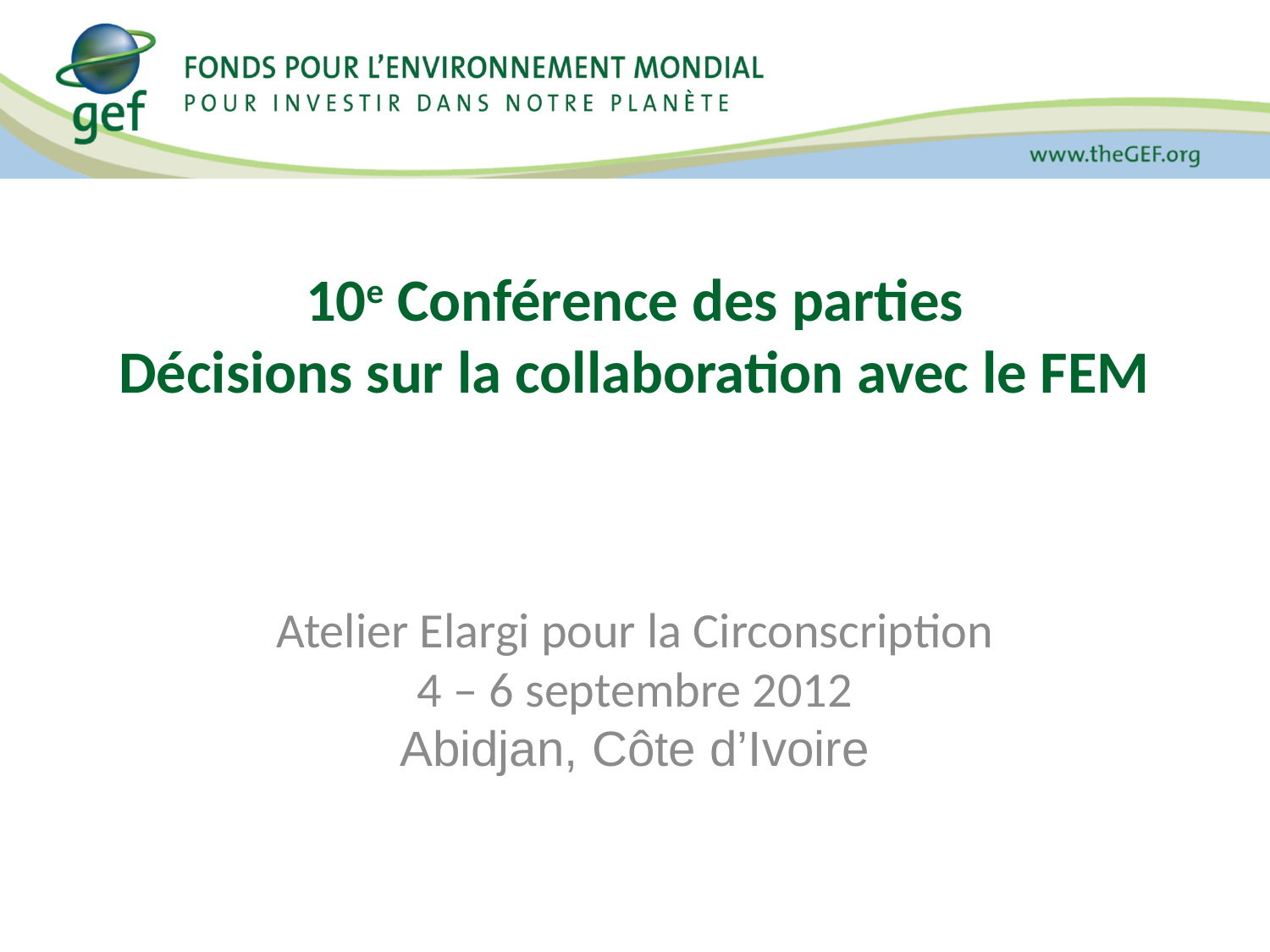

# 10e Conférence des parties Décisions sur la collaboration avec le FEM
Atelier Elargi pour la Circonscription
4 – 6 septembre 2012
Abidjan, Côte d’Ivoire